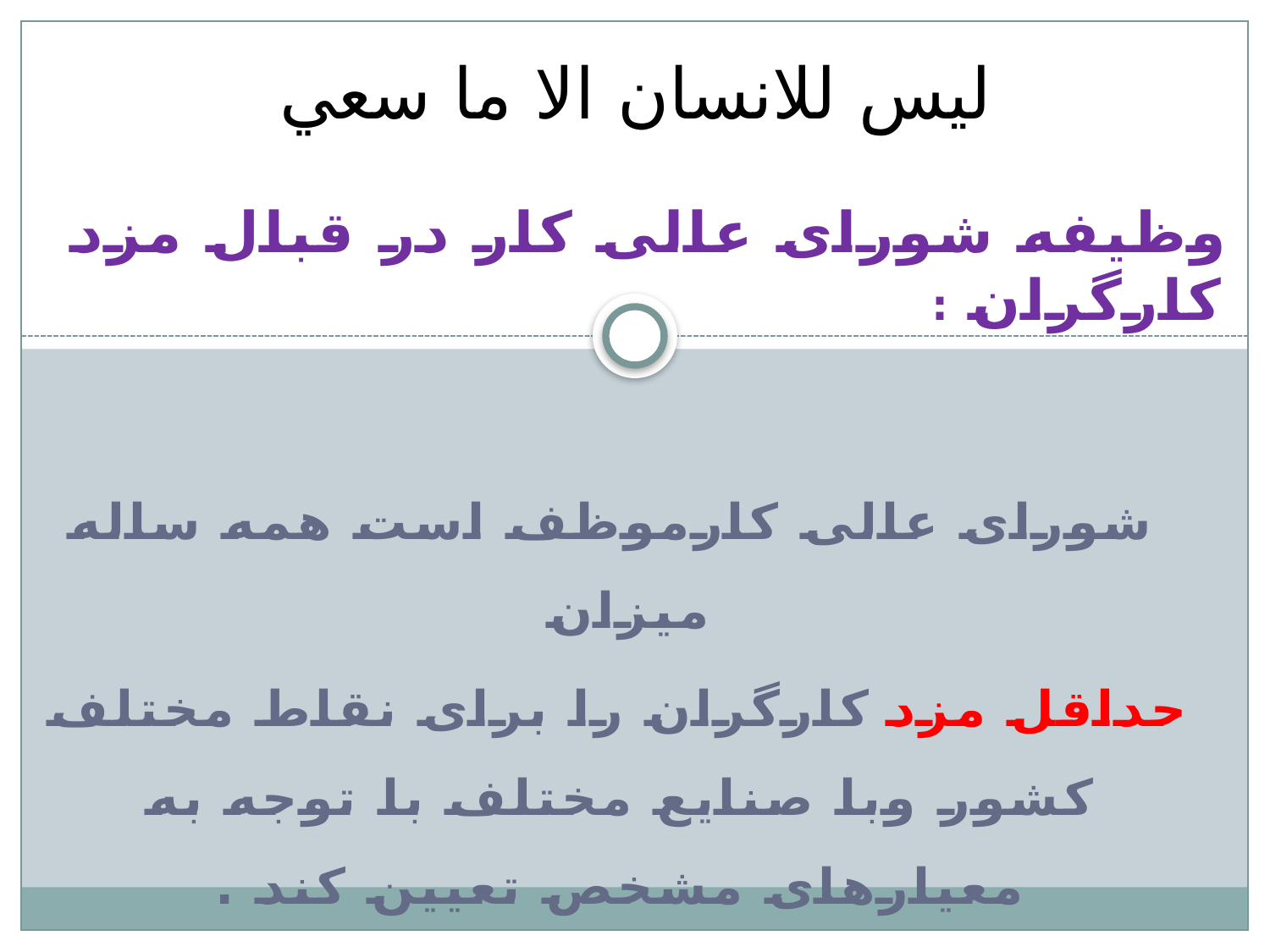

ليس للانسان الا ما سعي
وظیفه شورای عالی کار در قبال مزد کارگران :

 شورای عالی کارموظف است همه ساله میزان
حداقل مزد کارگران را برای نقاط مختلف کشور وبا صنایع مختلف با توجه به معیارهای مشخص تعیین کند .